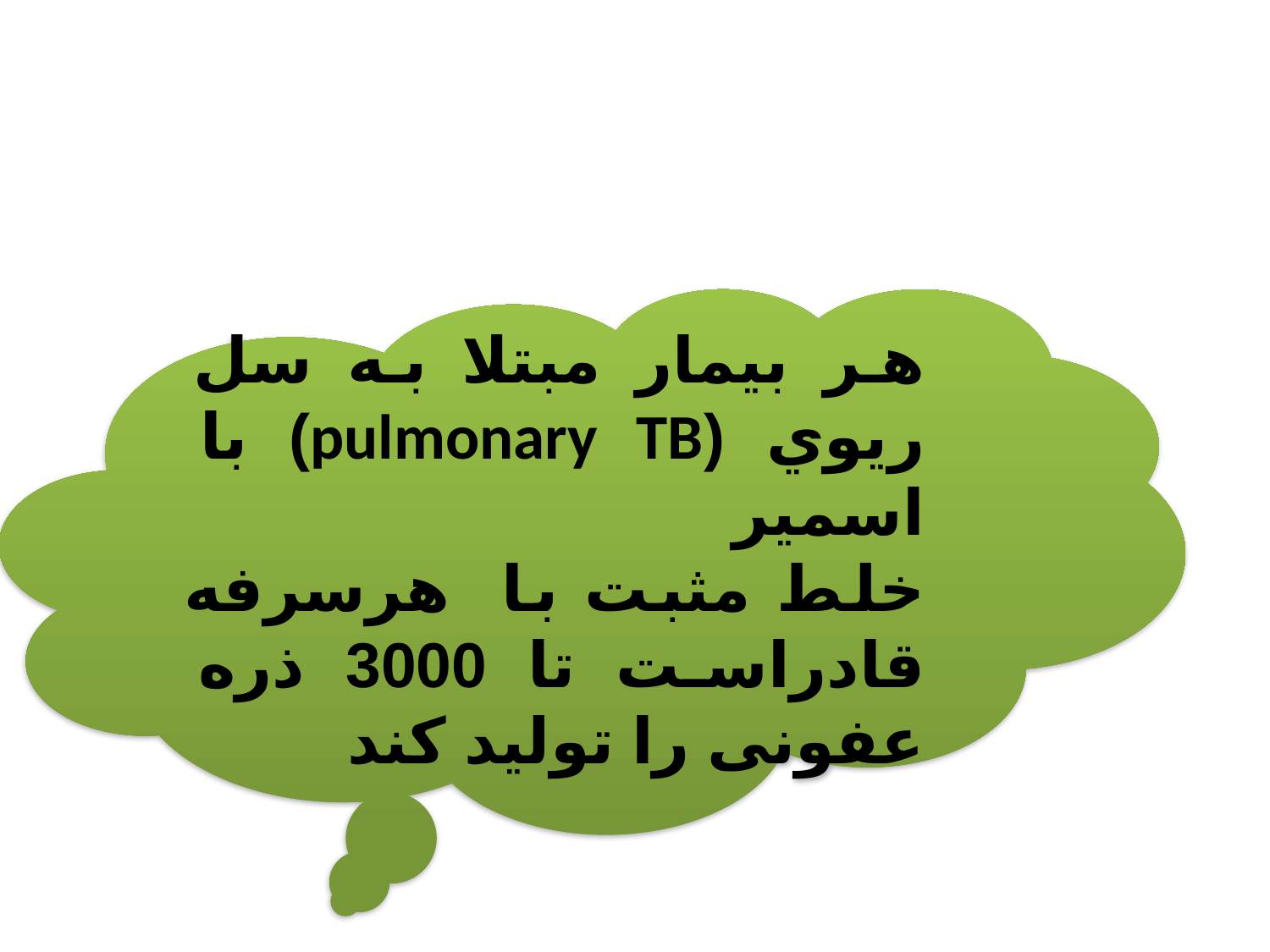

هر بیمار مبتلا به سل ریوي (pulmonary TB) با اسمیر
خلط مثبت با  هرسرفه قادراست تا 3000 ذره عفونی را تولید کند